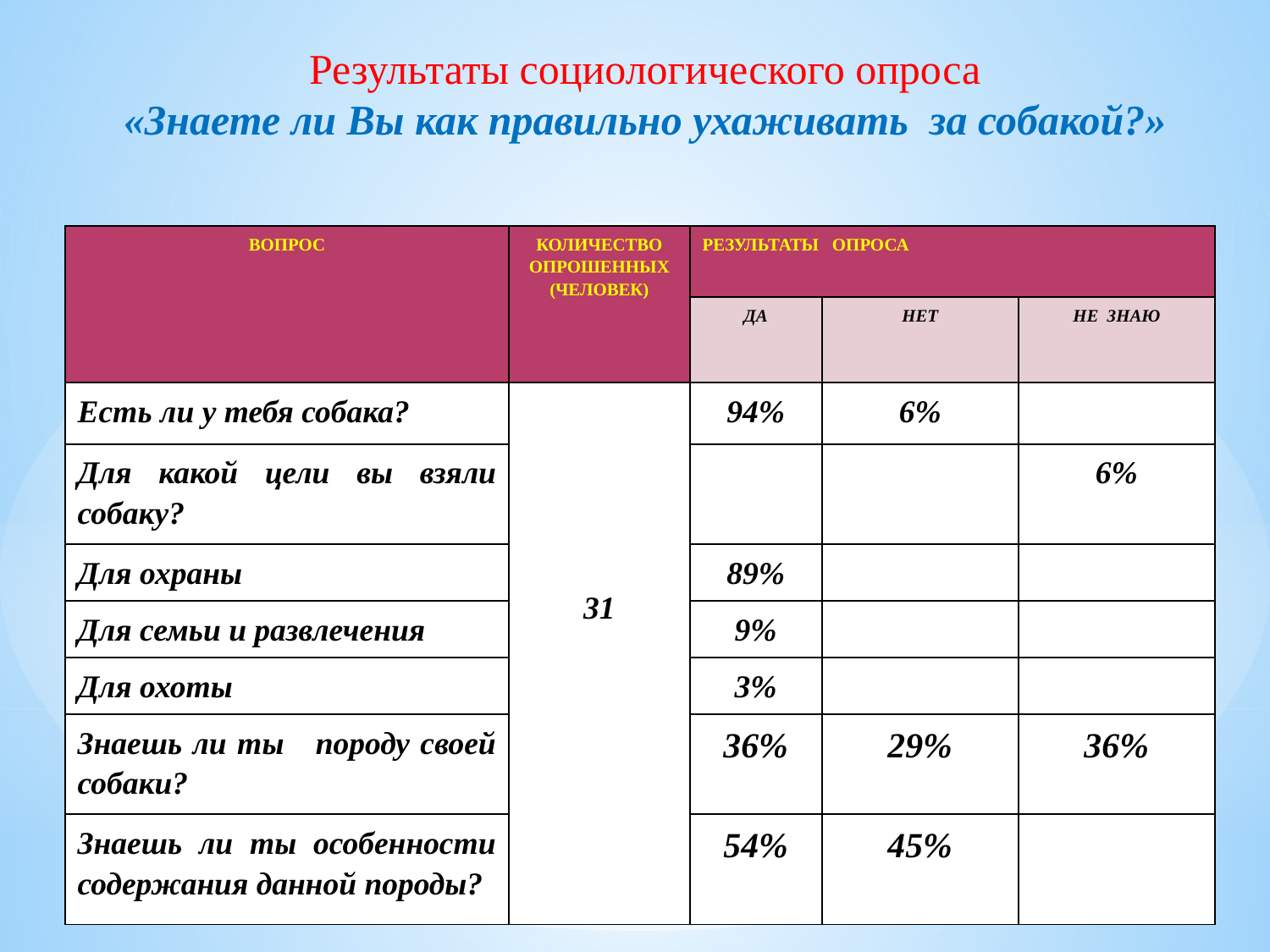

Результаты социологического опроса
«Знаете ли Вы как правильно ухаживать  за собакой?»

| ВОПРОС | КОЛИЧЕСТВО ОПРОШЕННЫХ (ЧЕЛОВЕК) | РЕЗУЛЬТАТЫ   ОПРОСА |  |  |
| --- | --- | --- | --- | --- |
|  |  | ДА | НЕТ | НЕ  ЗНАЮ |
| Есть ли у тебя собака? | 31 | 94% | 6% |  |
| Для какой цели вы взяли собаку? |  |  |  | 6% |
| Для охраны |  | 89% |  |  |
| Для семьи и развлечения |  | 9% |  |  |
| Для охоты |  | 3% |  |  |
| Знаешь ли ты породу своей собаки? |  | 36% | 29% | 36% |
| Знаешь ли ты особенности содержания данной породы? |  | 54% | 45% |  |